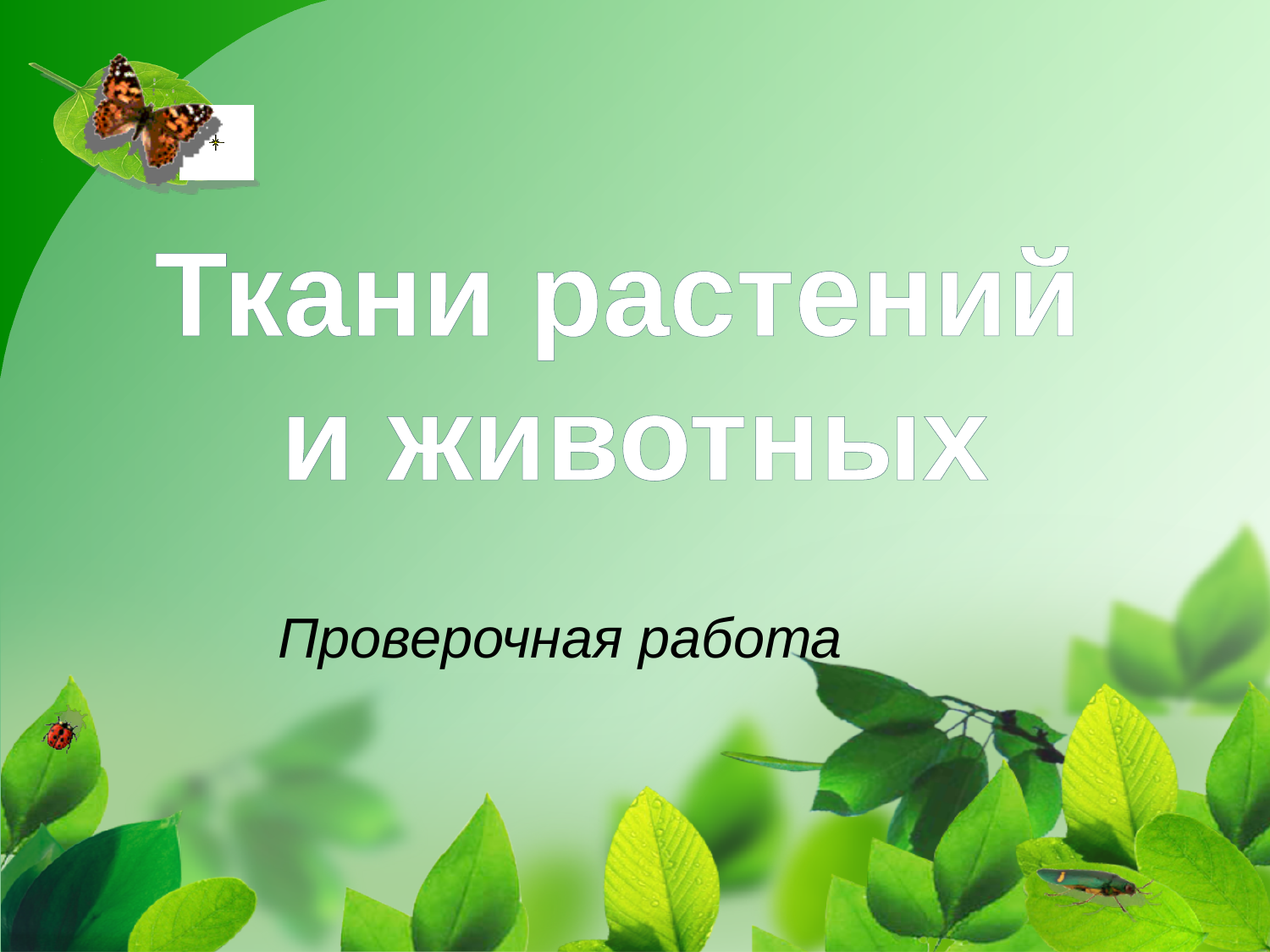

# Ткани растений и животных
Проверочная работа